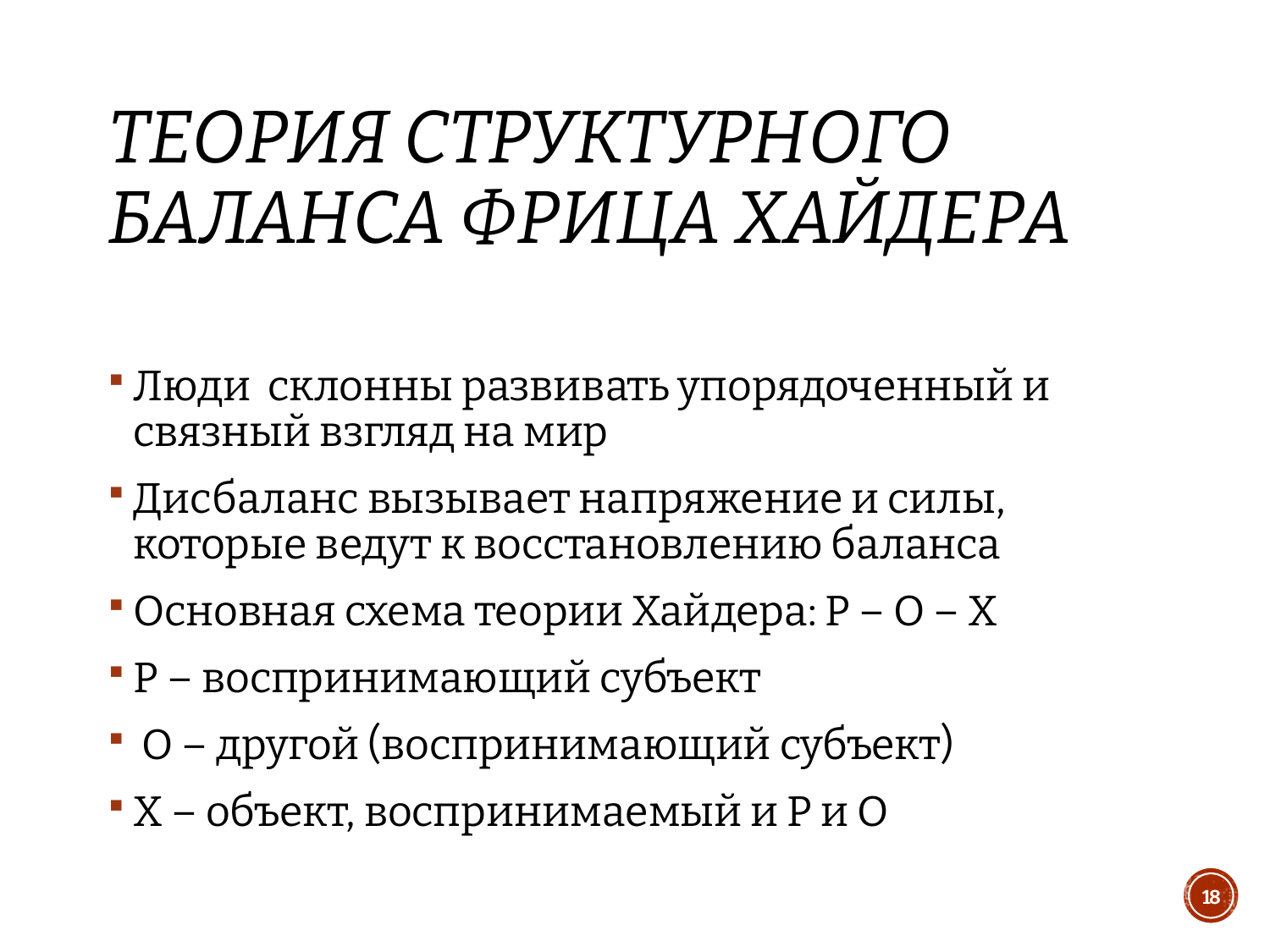

# Теория структурного баланса Фрица Хайдера

Люди  склонны развивать упорядоченный и связный взгляд на мир
Дисбаланс вызывает напряжение и силы, которые ведут к восстановлению баланса
Основная схема теории Хайдера: Р – О – Х
Р – воспринимающий субъект
 О – другой (воспринимающий субъект)
Х – объект, воспринимаемый и Р и О
18